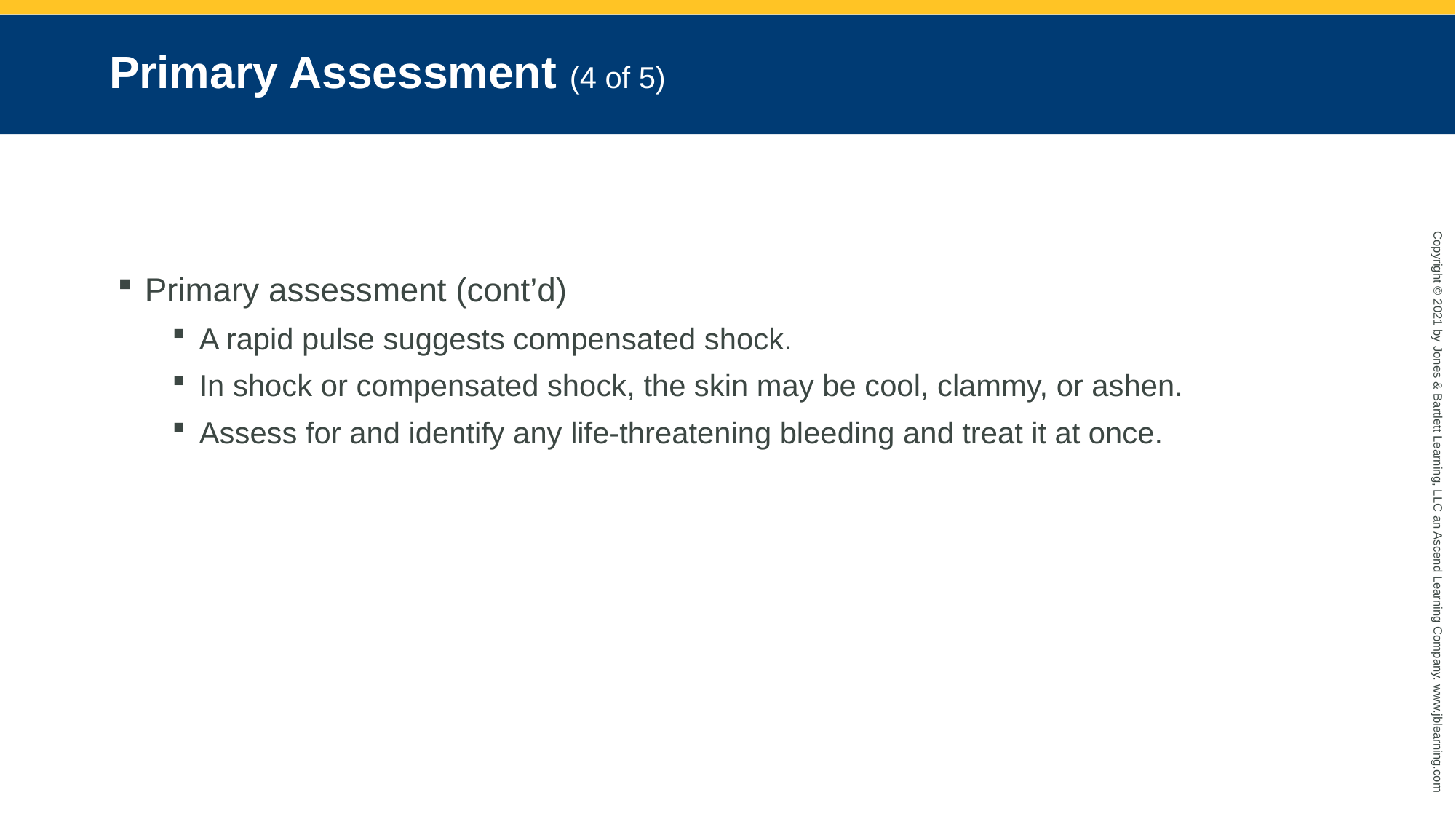

# Primary Assessment (4 of 5)
Primary assessment (cont’d)
A rapid pulse suggests compensated shock.
In shock or compensated shock, the skin may be cool, clammy, or ashen.
Assess for and identify any life-threatening bleeding and treat it at once.